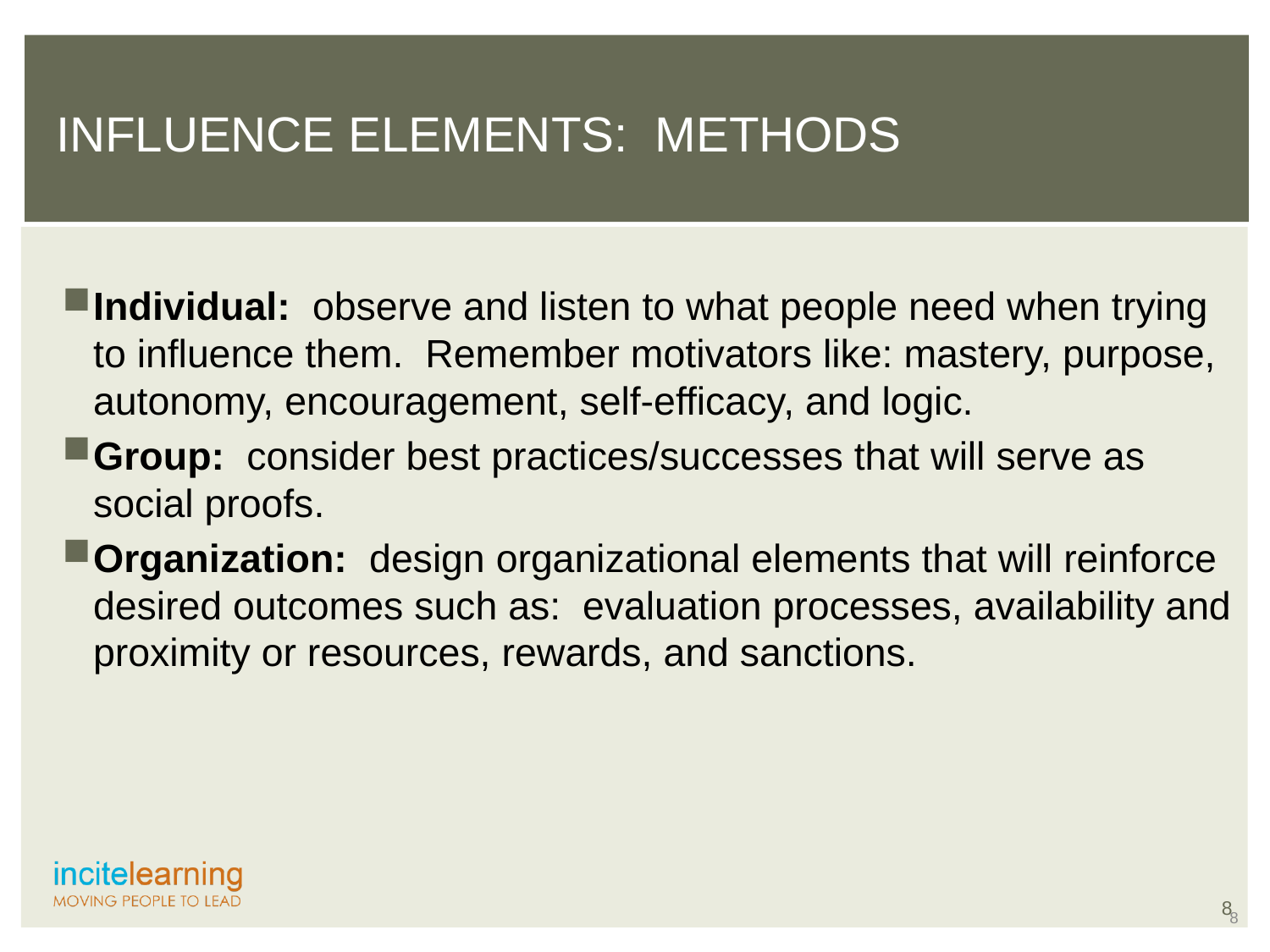

Influence Elements:  Methods
Individual:  observe and listen to what people need when trying to influence them.  Remember motivators like: mastery, purpose, autonomy, encouragement, self-efficacy, and logic.
Group:  consider best practices/successes that will serve as social proofs.
Organization:  design organizational elements that will reinforce desired outcomes such as:  evaluation processes, availability and proximity or resources, rewards, and sanctions.
8